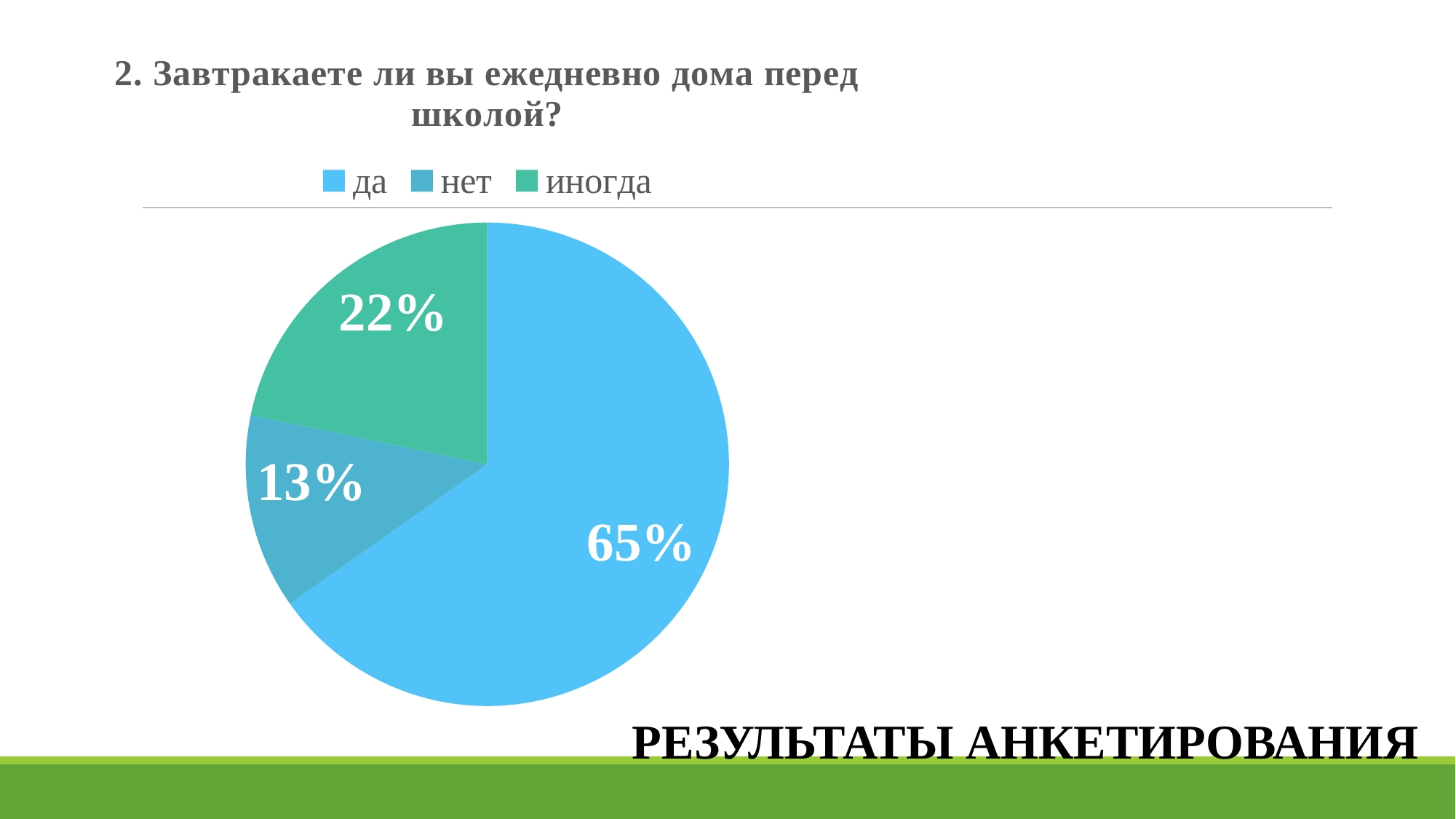

### Chart: 2. Завтракаете ли вы ежедневно дома перед школой?

| Category | 2. Завтракаете ли Вы ежедневно дома перед школой? |
|---|---|
| да | 15.0 |
| нет | 3.0 |
| иногда | 5.0 |
РЕЗУЛЬТАТЫ АНКЕТИРОВАНИЯ